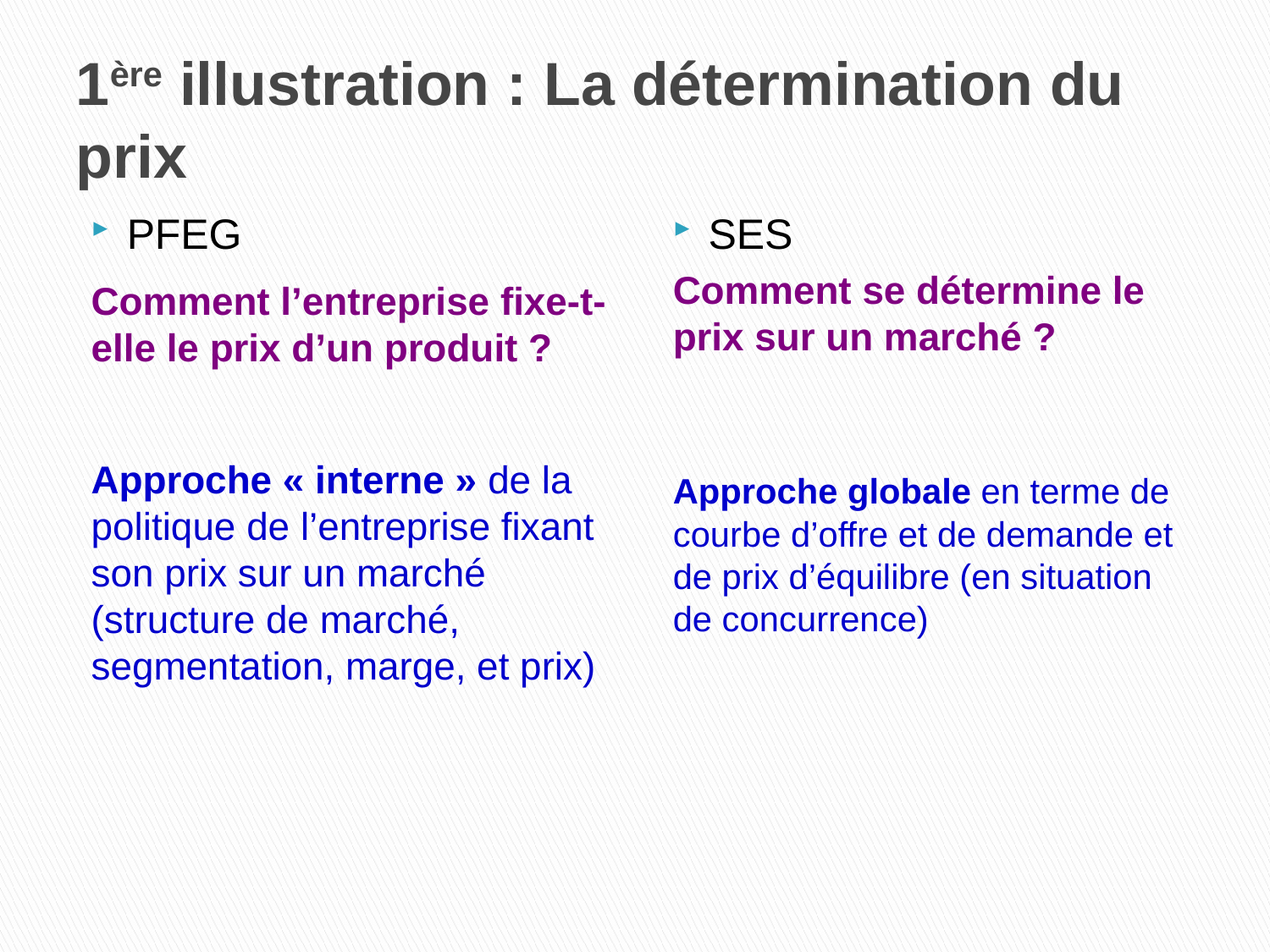

# 1ère illustration : La détermination du prix
PFEG
Comment l’entreprise fixe-t-elle le prix d’un produit ?

Approche « interne » de la politique de l’entreprise fixant son prix sur un marché (structure de marché, segmentation, marge, et prix)

SES
Comment se détermine le prix sur un marché ?

Approche globale en terme de courbe d’offre et de demande et de prix d’équilibre (en situation de concurrence)